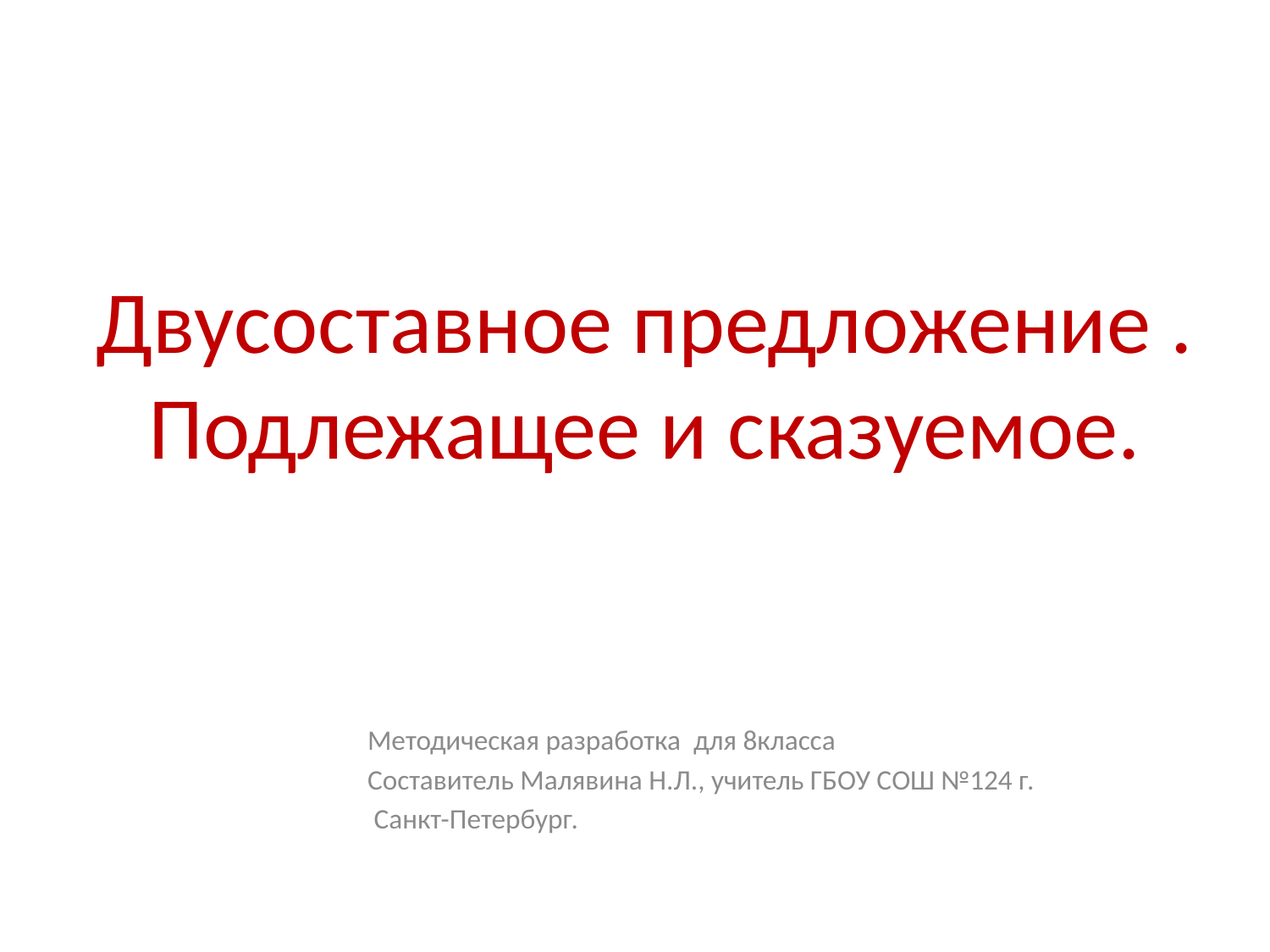

# Двусоставное предложение . Подлежащее и сказуемое.
Методическая разработка  для 8класса
Составитель Малявина Н.Л., учитель ГБОУ СОШ №124 г.
 Санкт-Петербург.